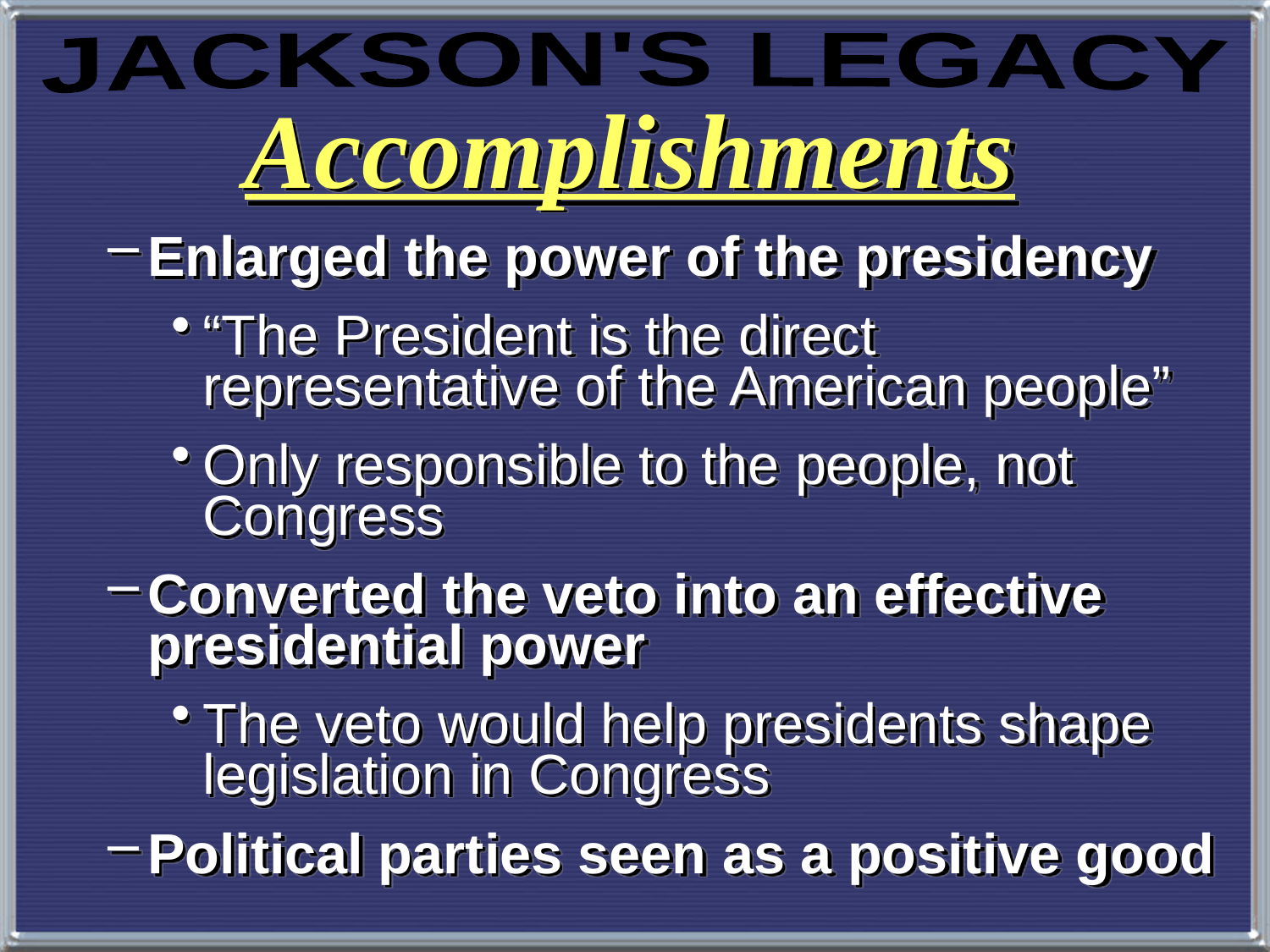

JACKSON'S LEGACY
Accomplishments
Enlarged the power of the presidency
“The President is the direct representative of the American people”
Only responsible to the people, not Congress
Converted the veto into an effective presidential power
The veto would help presidents shape legislation in Congress
Political parties seen as a positive good